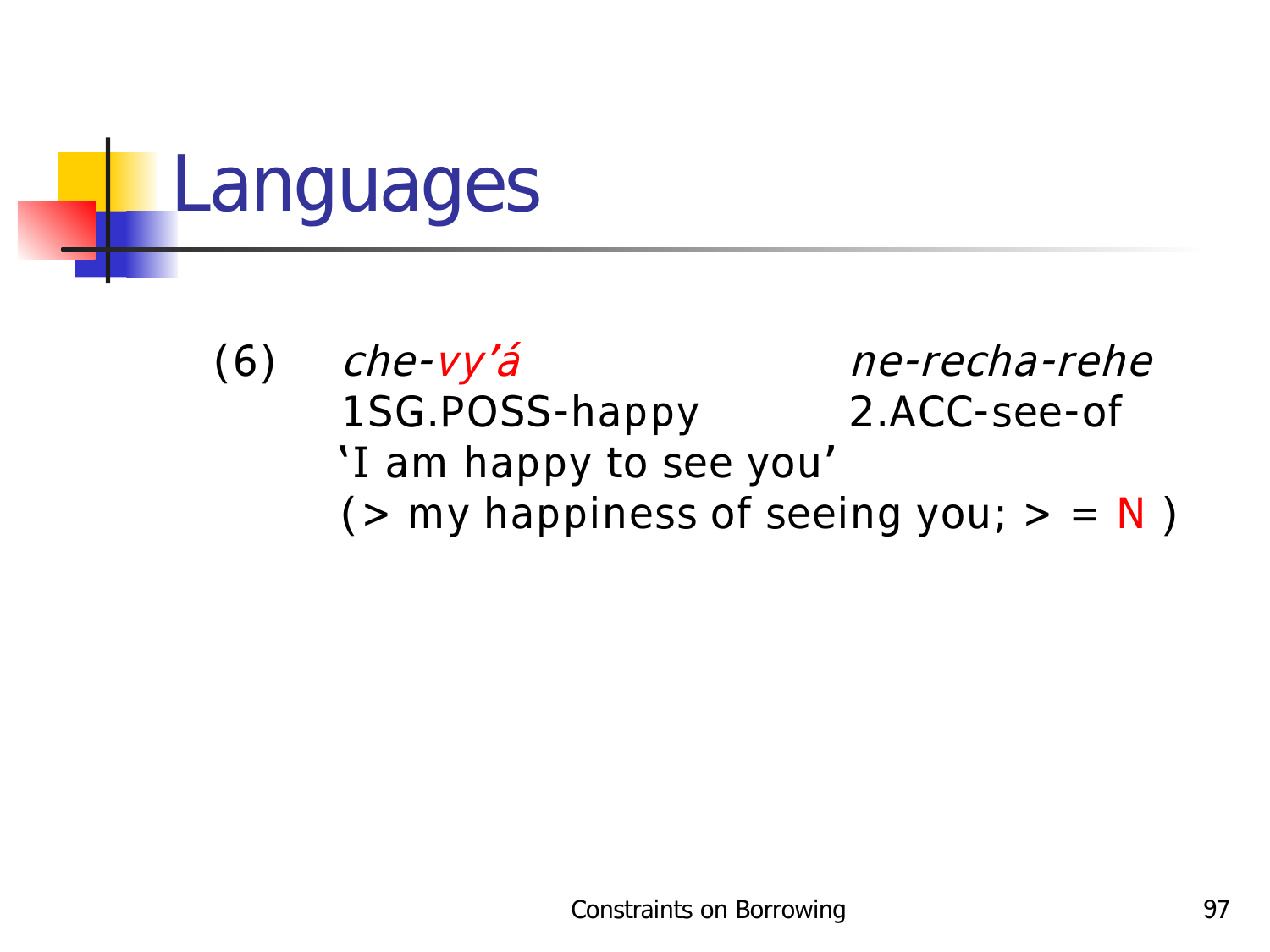

# Languages
(6)	che-vy’á   			ne-recha-rehe
	1SG.POSS-happy		2.ACC-see-of
	‘I am happy to see you’
	(> my happiness of seeing you; > = N )
Constraints on Borrowing
97